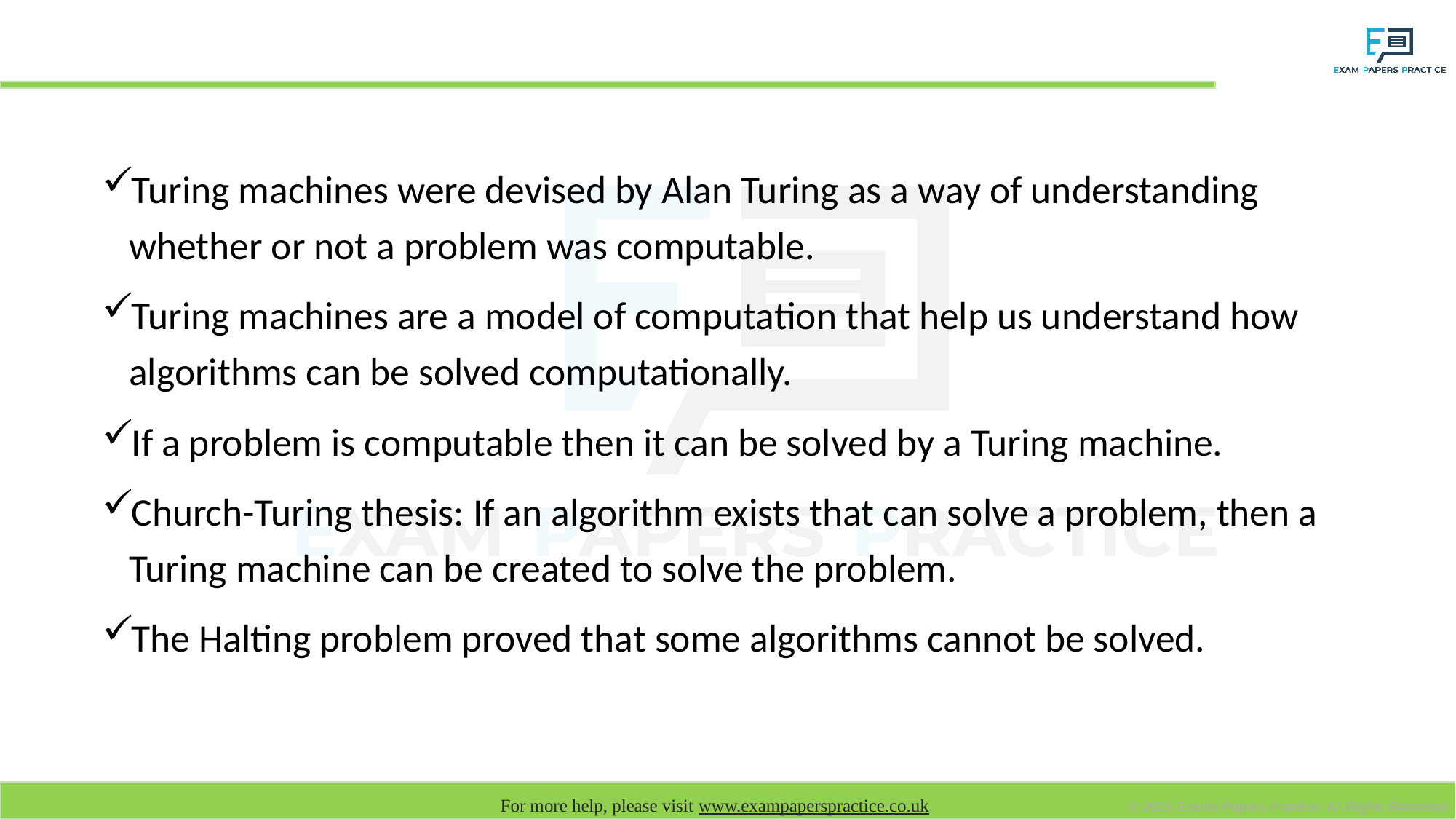

# Purpose of Turing Machines
Turing machines were devised by Alan Turing as a way of understanding whether or not a problem was computable.
Turing machines are a model of computation that help us understand how algorithms can be solved computationally.
If a problem is computable then it can be solved by a Turing machine.
Church-Turing thesis: If an algorithm exists that can solve a problem, then a Turing machine can be created to solve the problem.
The Halting problem proved that some algorithms cannot be solved.